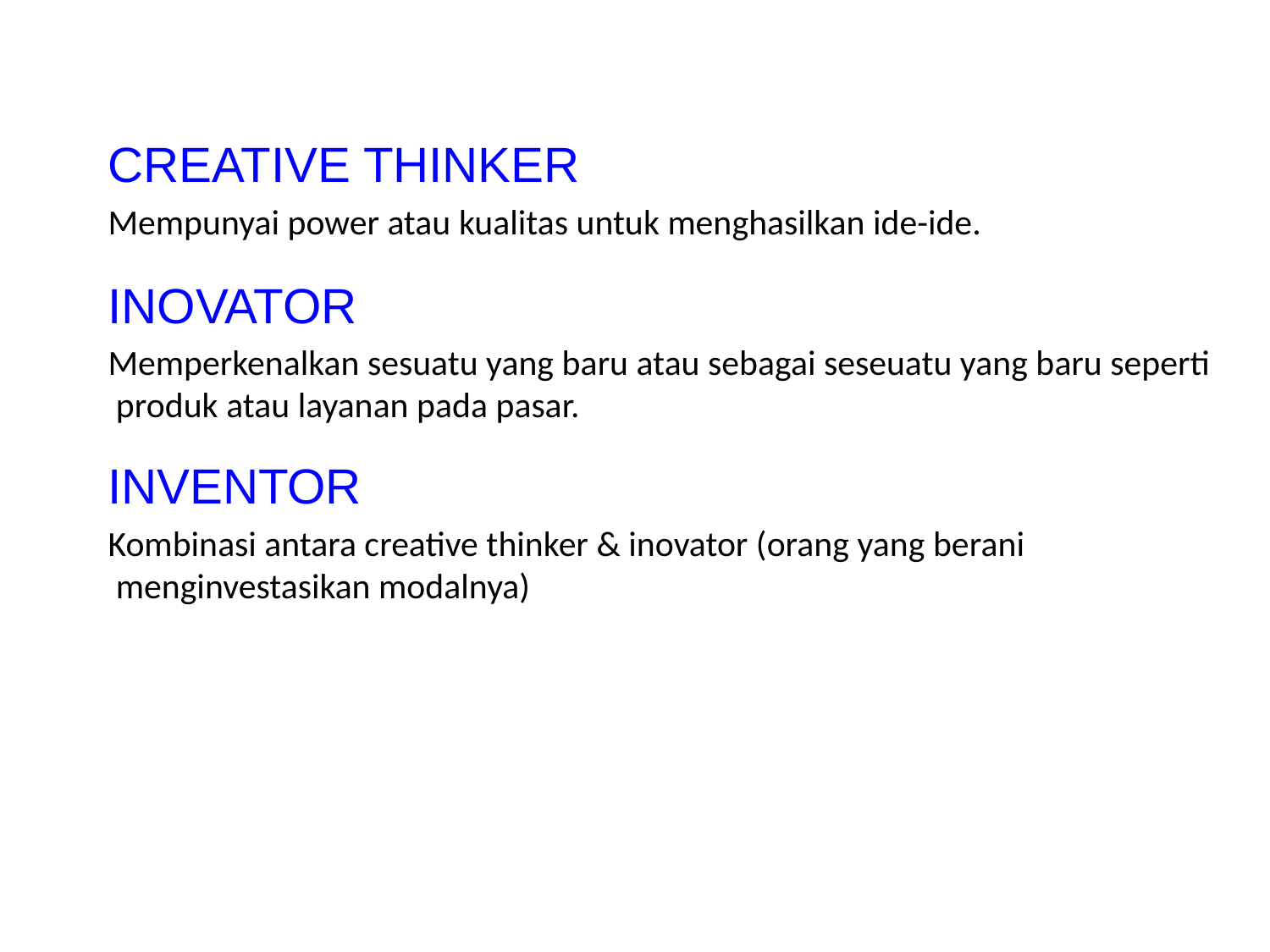

CREATIVE THINKER
Mempunyai power atau kualitas untuk menghasilkan ide-ide.

INOVATOR
Memperkenalkan sesuatu yang baru atau sebagai seseuatu yang baru seperti produk atau layanan pada pasar.

INVENTOR
Kombinasi antara creative thinker & inovator (orang yang berani  menginvestasikan modalnya)